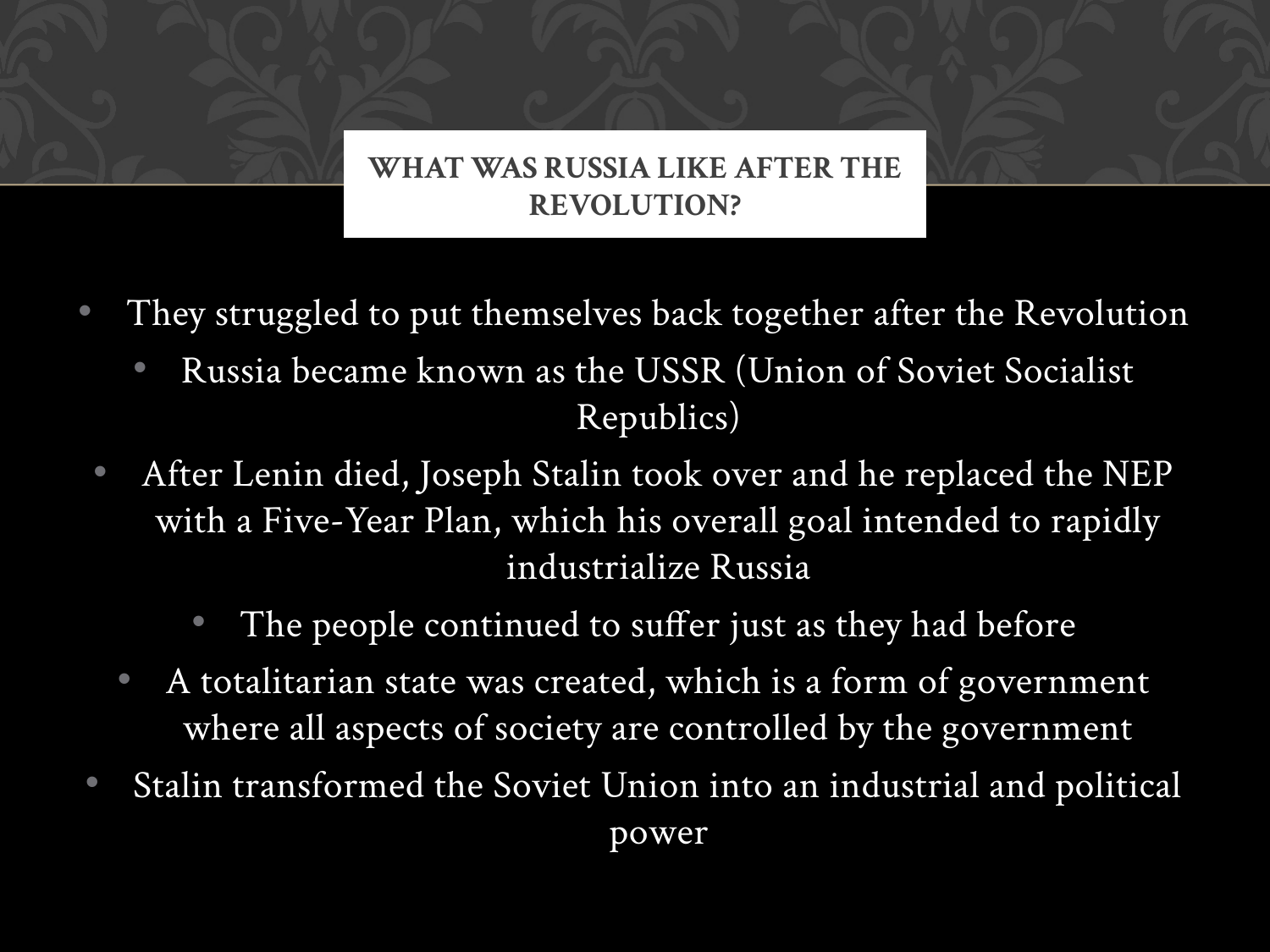

# What was Russia like after the Revolution?
They struggled to put themselves back together after the Revolution
Russia became known as the USSR (Union of Soviet Socialist Republics)
After Lenin died, Joseph Stalin took over and he replaced the NEP with a Five-Year Plan, which his overall goal intended to rapidly industrialize Russia
The people continued to suffer just as they had before
A totalitarian state was created, which is a form of government where all aspects of society are controlled by the government
Stalin transformed the Soviet Union into an industrial and political power